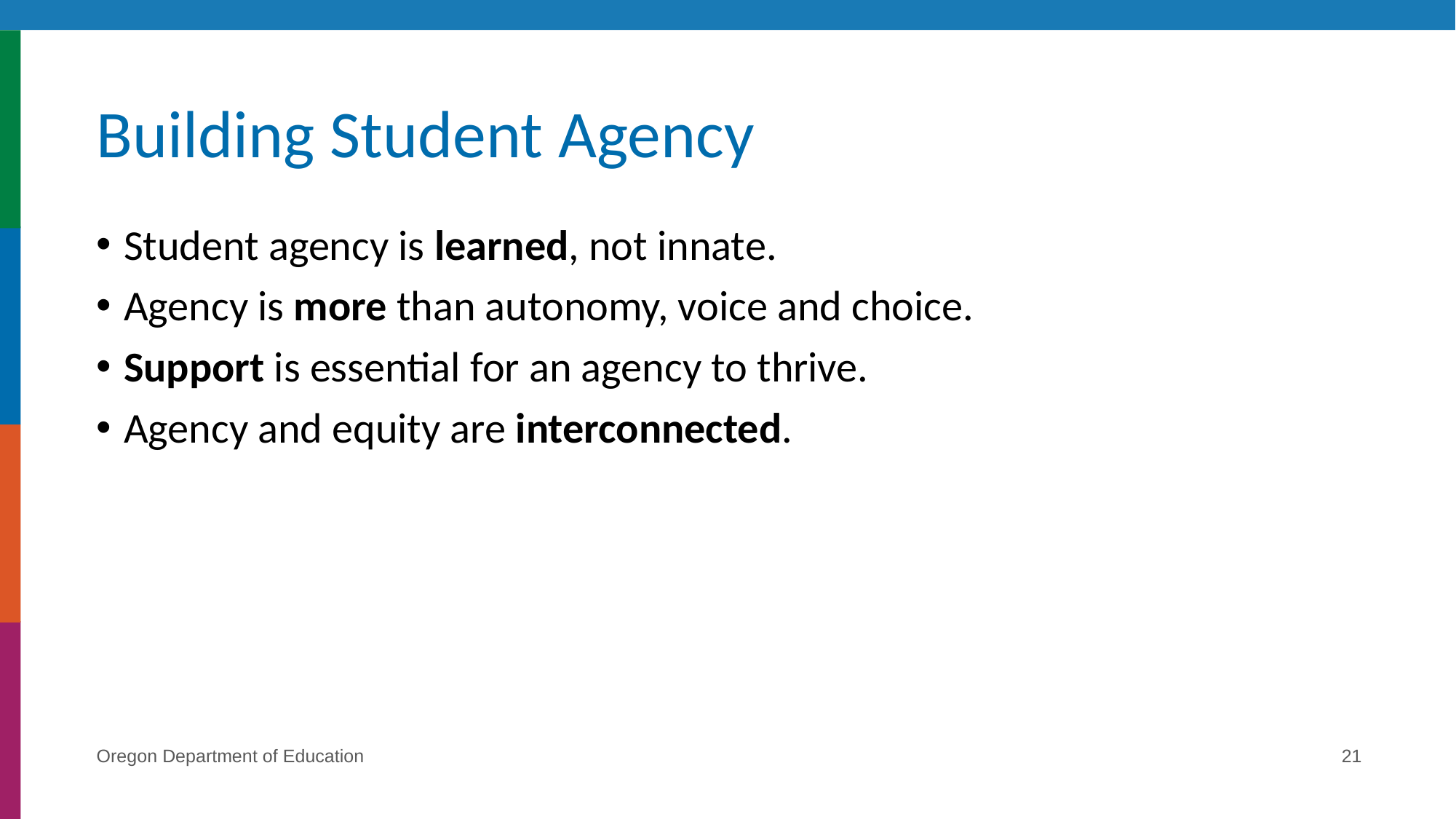

# Building Student Agency
Student agency is learned, not innate.
Agency is more than autonomy, voice and choice.
Support is essential for an agency to thrive.
Agency and equity are interconnected.
Oregon Department of Education
21